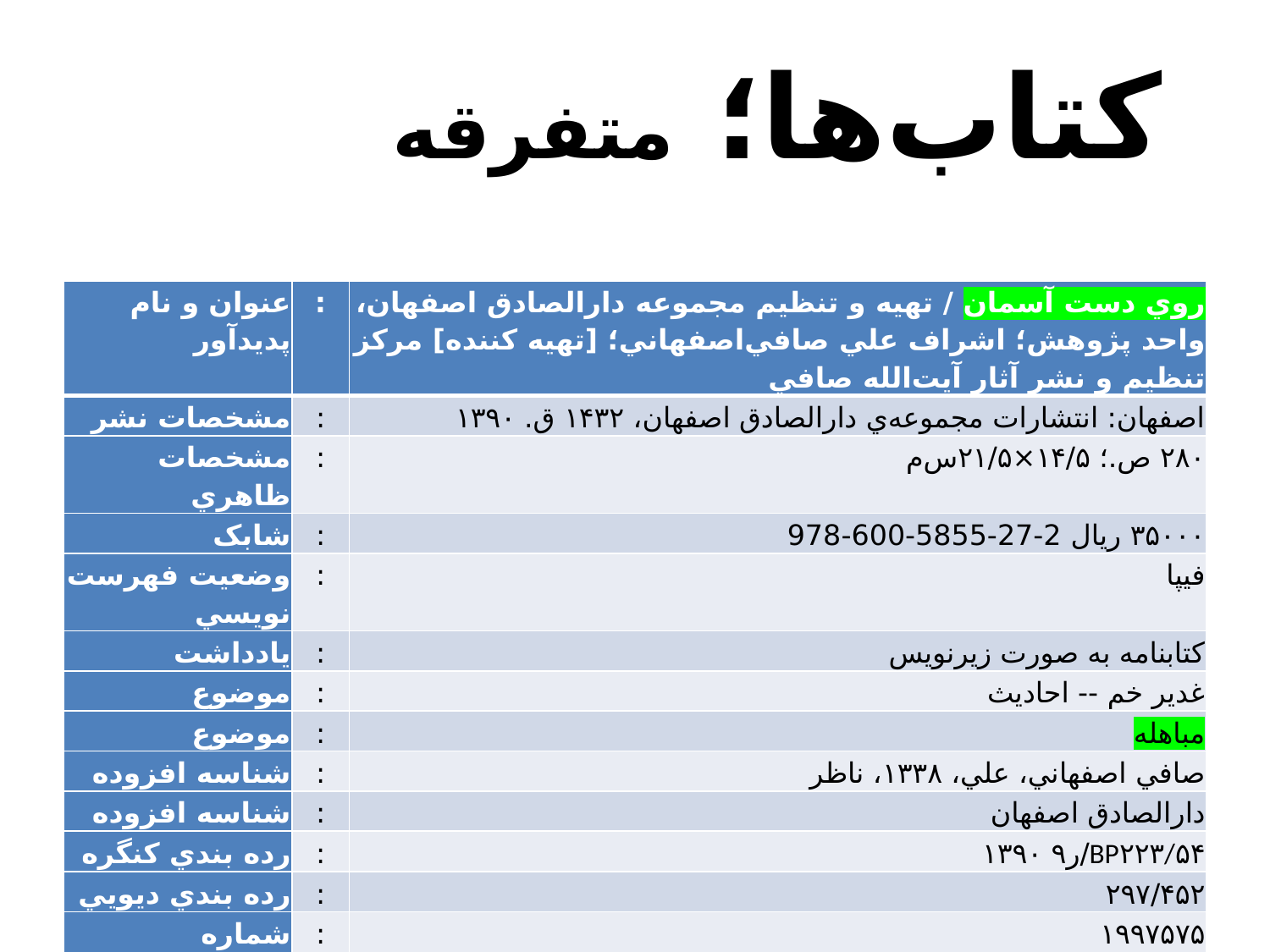

کتاب‌ها؛ متفرقه
| ‏عنوان و نام پديدآور | : | روي دست آسمان / تهيه و تنظيم مجموعه دارالصادق اصفهان، واحد پژوهش؛ اشراف علي صافي‌اصفهاني؛ [تهيه کننده] مرکز تنظيم و نشر آثار آيت‌الله صافي |
| --- | --- | --- |
| ‏مشخصات نشر | : | اصفهان: انتشارات مجموعه‌ي دار‌الصادق اصفهان‏‫، ۱۴۳۲ ق. ۱۳۹۰ |
| ‏مشخصات ظاهري | : | ‏‫۲۸۰ ص.‏‫؛ ‏‫۱۴/۵×۲۱/۵س‌م |
| ‏شابک | : | ‏‫۳۵۰۰۰ ريال ‏‫978-600-5855-27-2 |
| ‏وضعيت فهرست نويسي | : | فيپا |
| ‏يادداشت | : | کتابنامه به صورت زيرنويس |
| ‏موضوع | : | غدير خم -- احاديث |
| ‏موضوع | : | مباهله |
| ‏شناسه افزوده | : | ص‍اف‍ي‌ اص‍ف‍ه‍ان‍ي‌، ع‍ل‍ي‌، ‏‫۱۳۳۸، ناظر |
| ‏شناسه افزوده | : | دار‌الصادق اصفهان |
| ‏رده بندي کنگره | : | ‏‫BP۲۲۳/۵۴‏‫/ر۹ ۱۳۹۰ |
| ‏رده بندي ديويي | : | ‏‫۲۹۷/۴۵۲ |
| ‏شماره کتابشناسي ملي | : | ‎۱‎۹‎۹‎۷‎۵‎۷‎۵ |